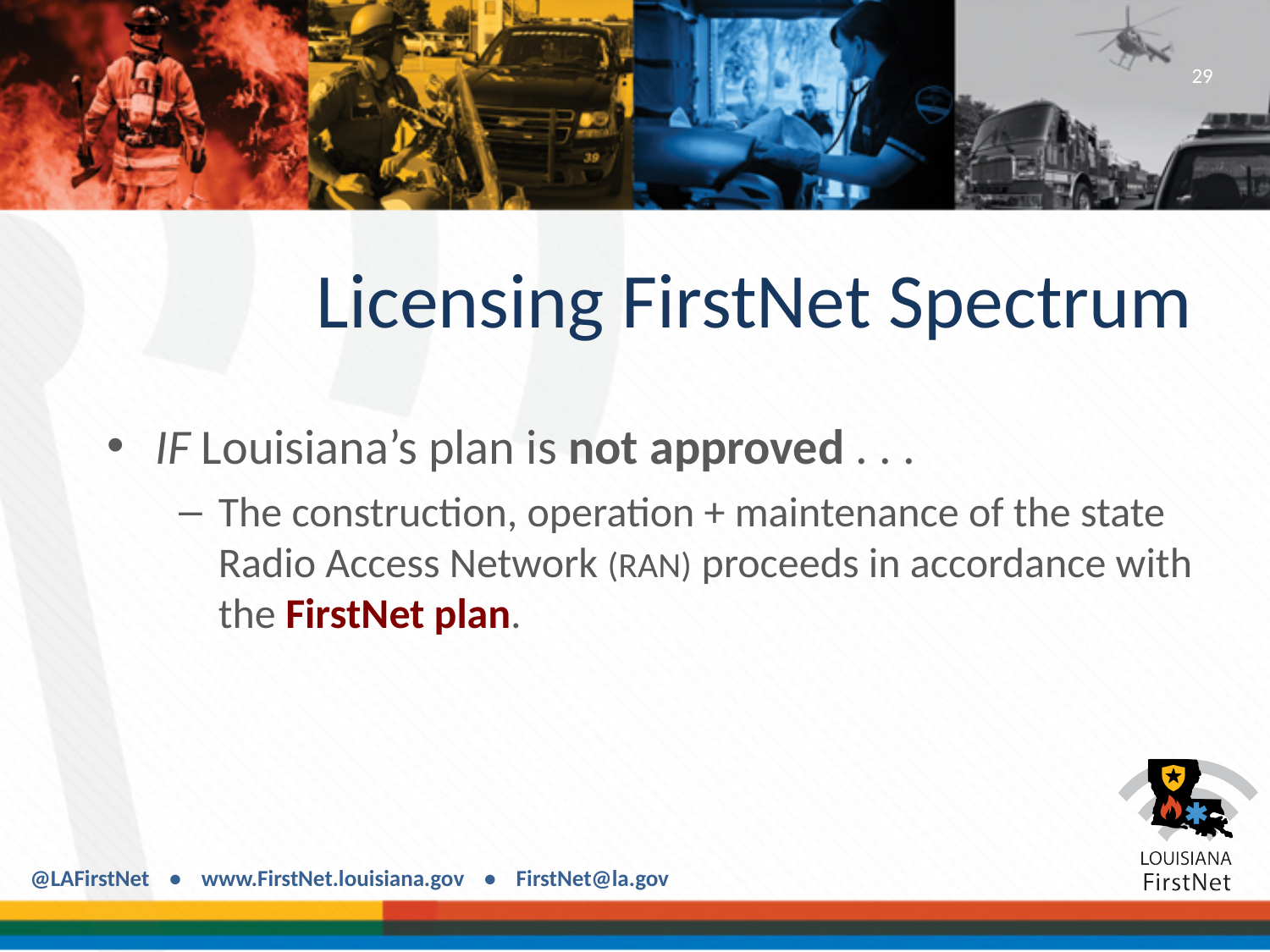

29
# Licensing FirstNet Spectrum
IF Louisiana’s plan is not approved . . .
The construction, operation + maintenance of the state Radio Access Network (RAN) proceeds in accordance with the FirstNet plan.